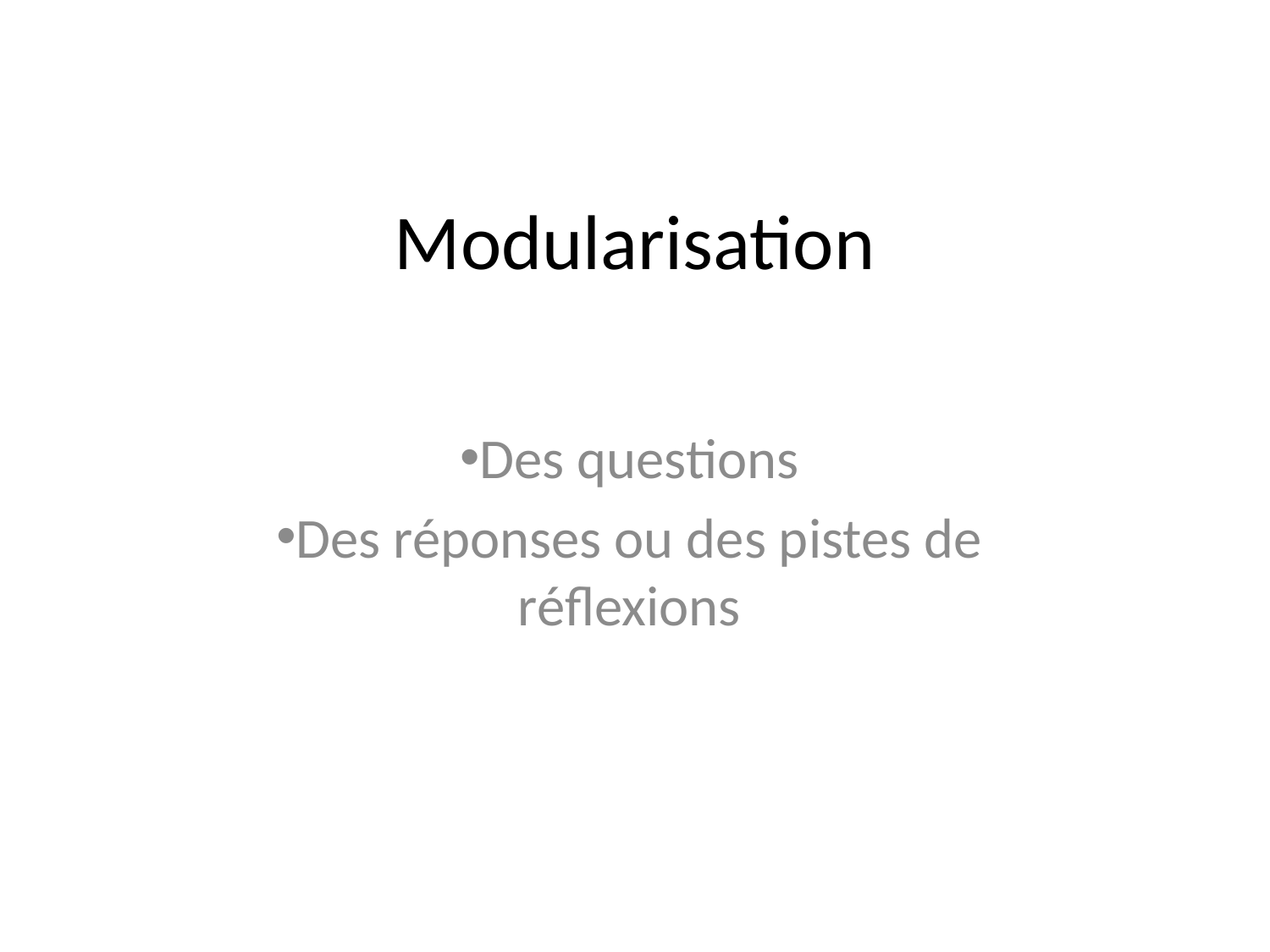

# Modularisation
Des questions
Des réponses ou des pistes de réflexions